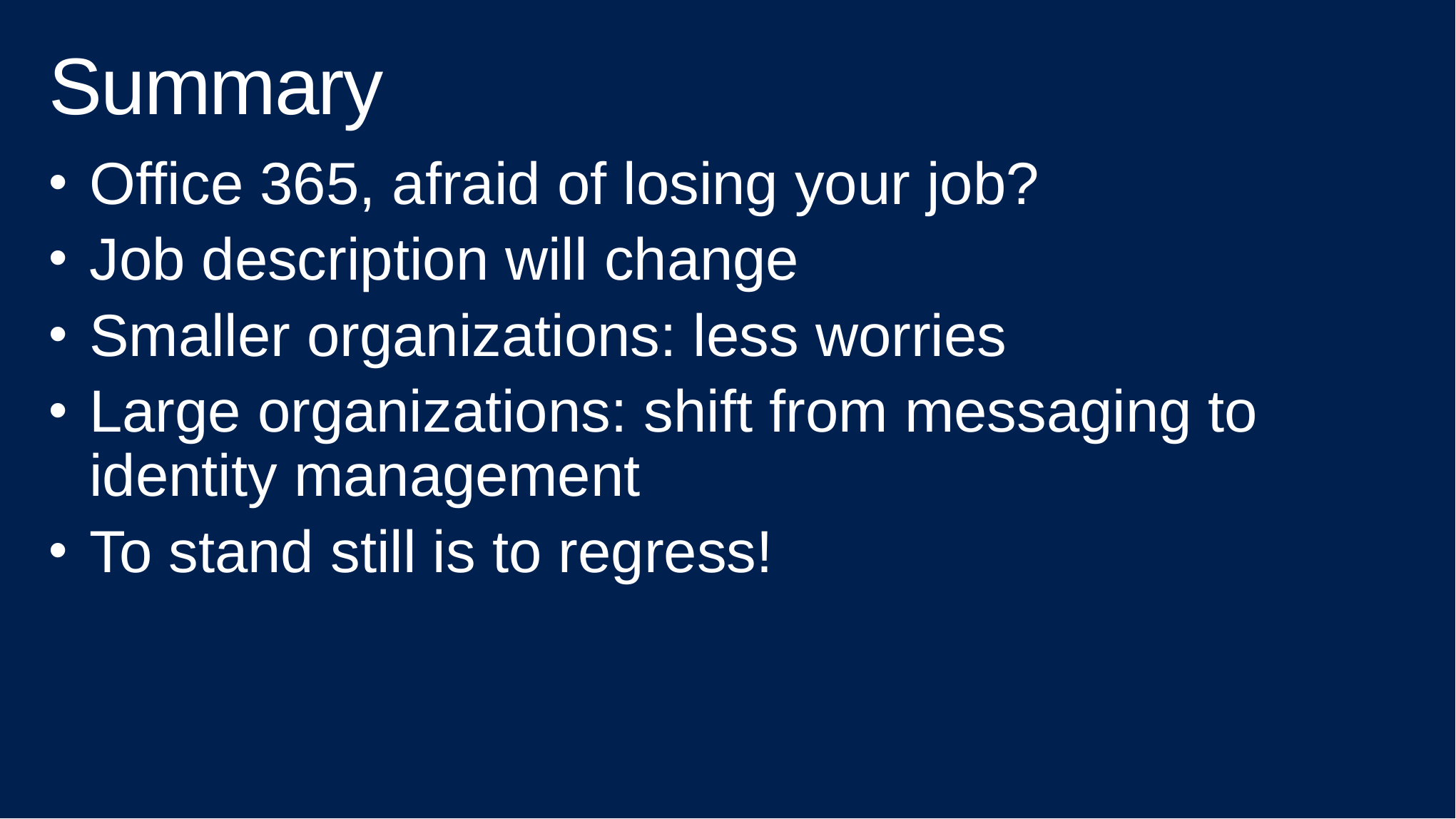

# Summary
Office 365, afraid of losing your job?
Job description will change
Smaller organizations: less worries
Large organizations: shift from messaging to identity management
To stand still is to regress!